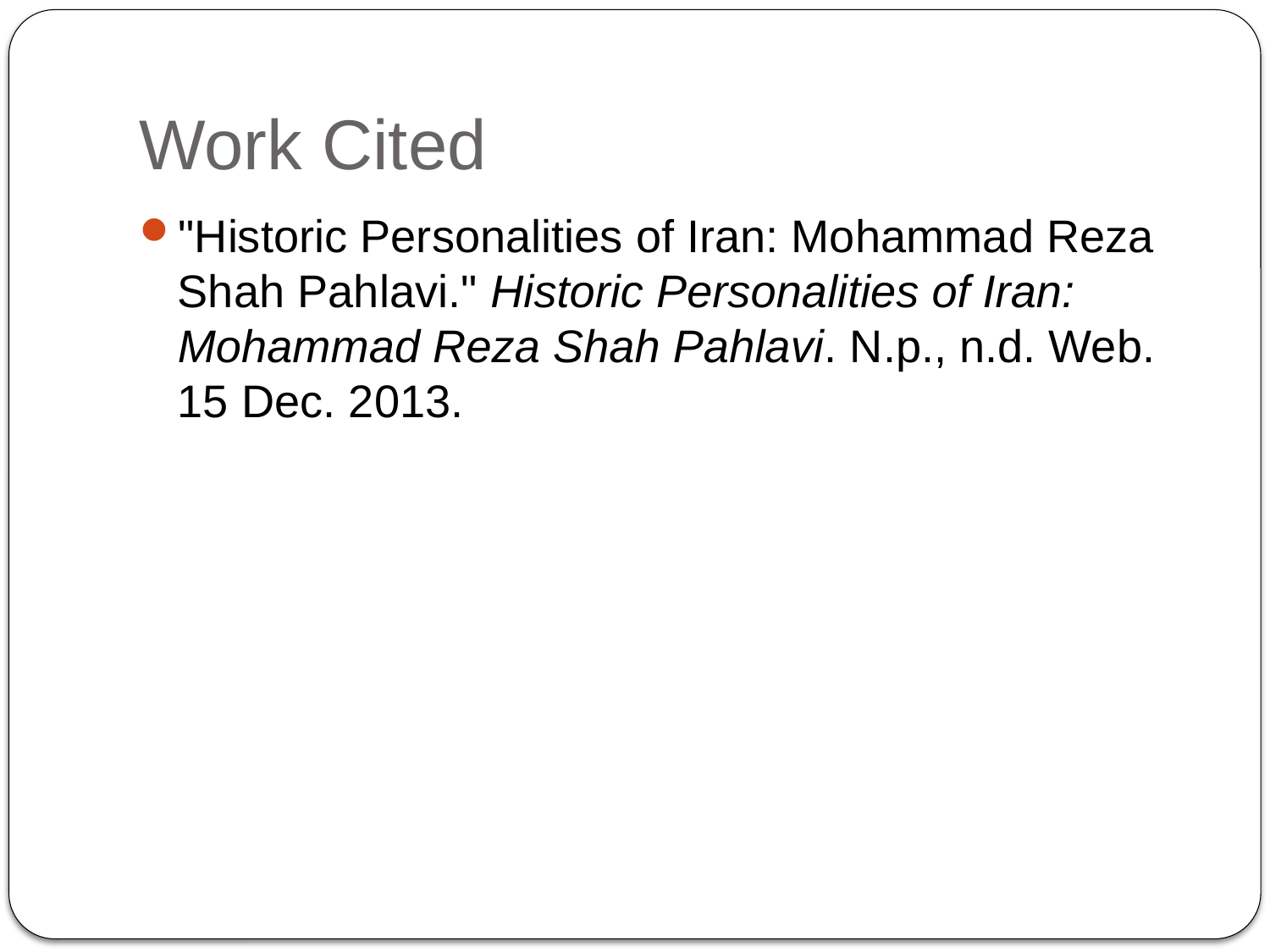

# Work Cited
"Historic Personalities of Iran: Mohammad Reza Shah Pahlavi." Historic Personalities of Iran: Mohammad Reza Shah Pahlavi. N.p., n.d. Web. 15 Dec. 2013.